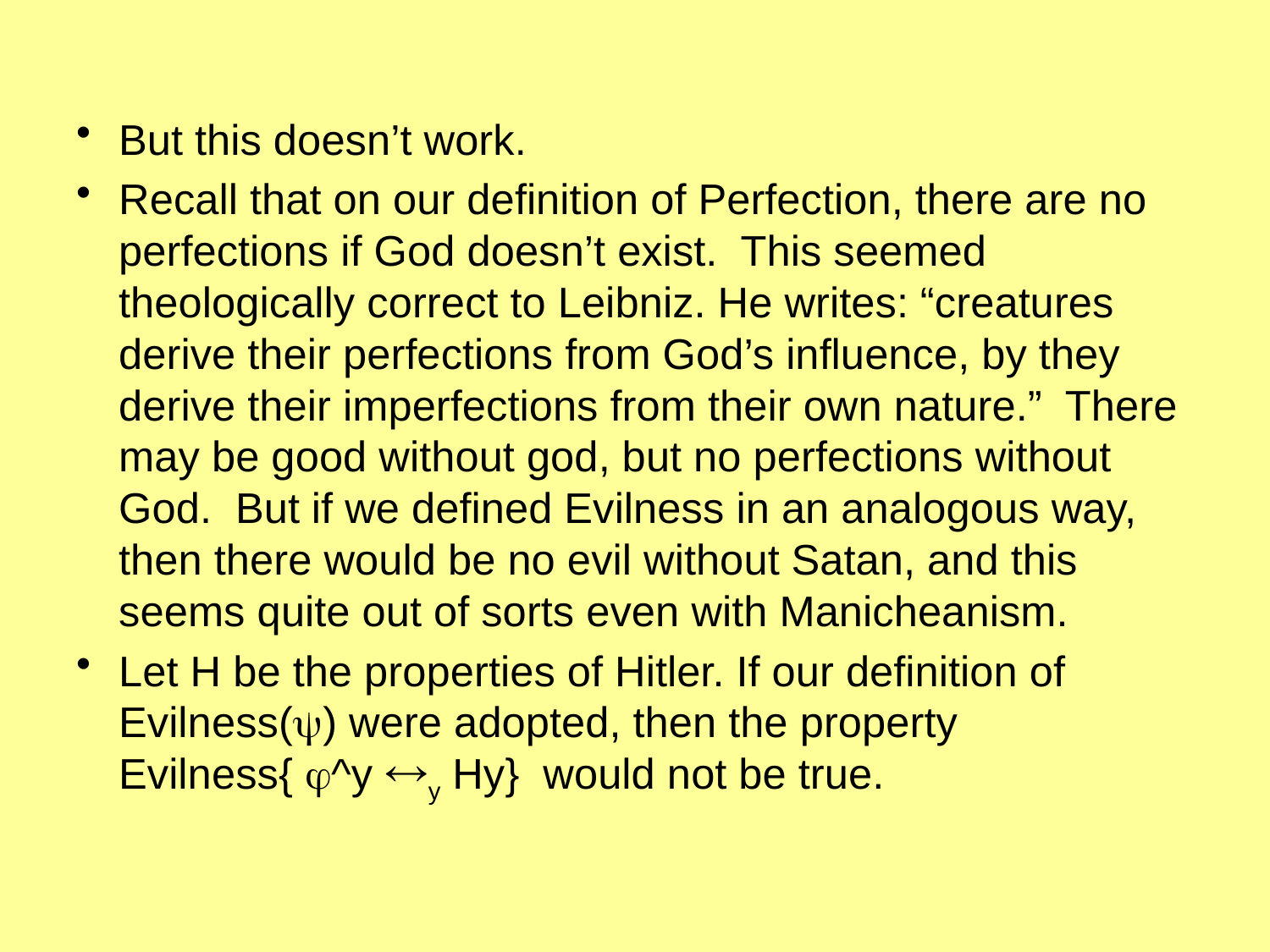

But this doesn’t work.
Recall that on our definition of Perfection, there are no perfections if God doesn’t exist.  This seemed theologically correct to Leibniz. He writes: “creatures derive their perfections from God’s influence, by they derive their imperfections from their own nature.”  There may be good without god, but no perfections without God.  But if we defined Evilness in an analogous way, then there would be no evil without Satan, and this seems quite out of sorts even with Manicheanism.
Let H be the properties of Hitler. If our definition of Evilness(ψ) were adopted, then the property Evilness{ ϕ^y ↔y Hy}  would not be true.